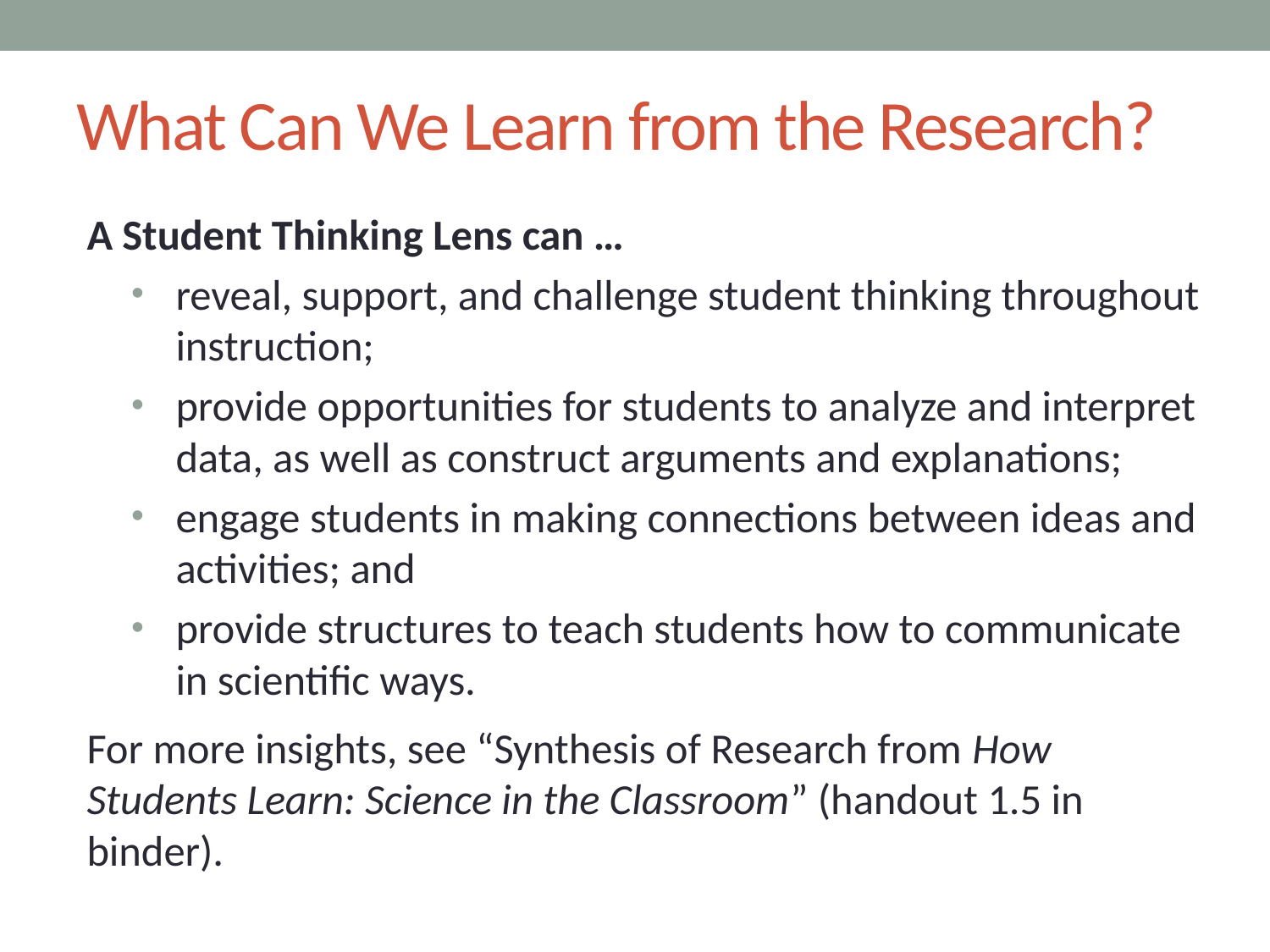

# What Can We Learn from the Research?
A Student Thinking Lens can …
reveal, support, and challenge student thinking throughout instruction;
provide opportunities for students to analyze and interpret data, as well as construct arguments and explanations;
engage students in making connections between ideas and activities; and
provide structures to teach students how to communicate in scientific ways.
For more insights, see “Synthesis of Research from How Students Learn: Science in the Classroom” (handout 1.5 in binder).